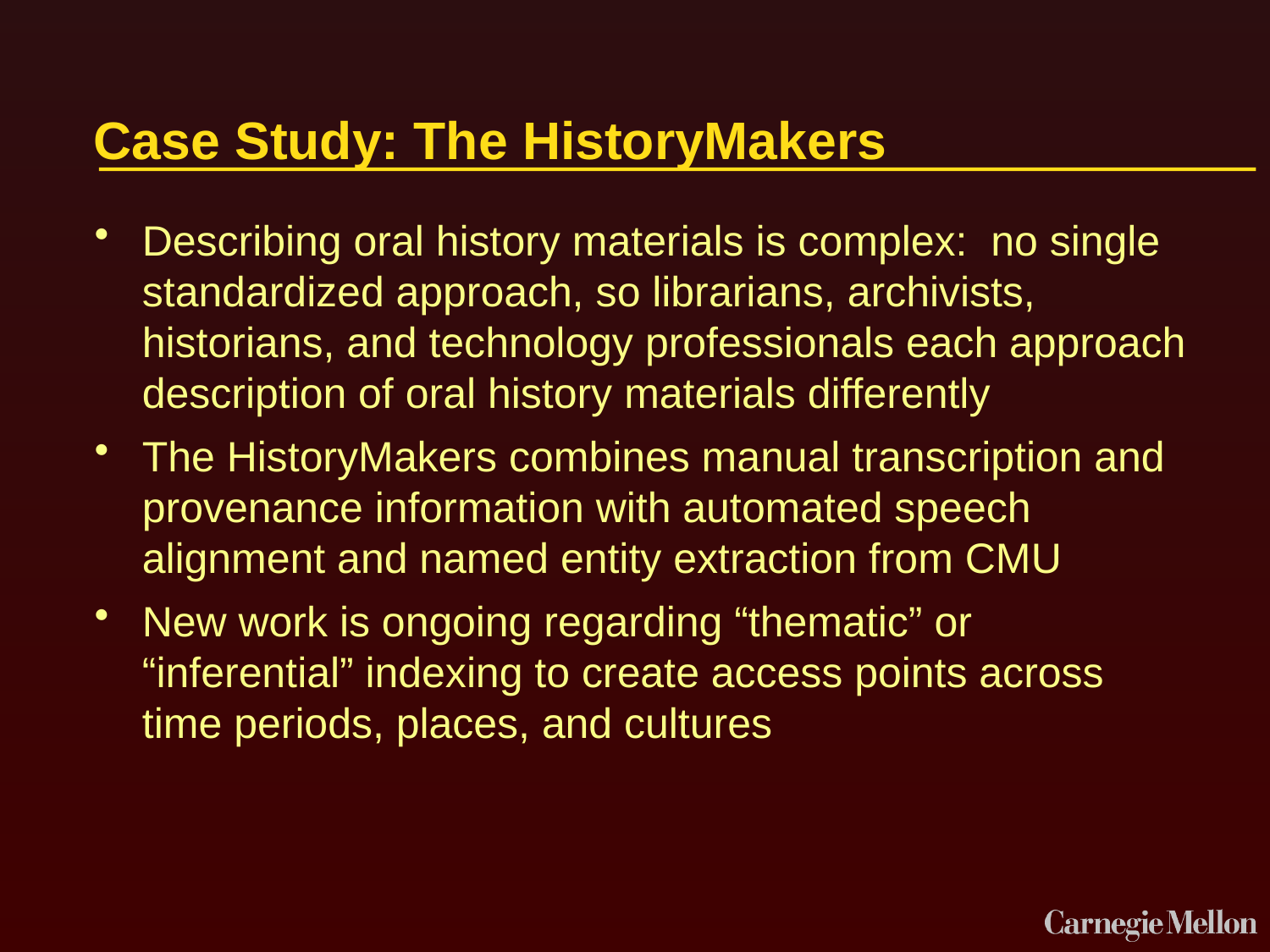

# Case Study: The HistoryMakers
Describing oral history materials is complex:  no single standardized approach, so librarians, archivists, historians, and technology professionals each approach description of oral history materials differently
The HistoryMakers combines manual transcription and provenance information with automated speech alignment and named entity extraction from CMU
New work is ongoing regarding “thematic” or “inferential” indexing to create access points across time periods, places, and cultures